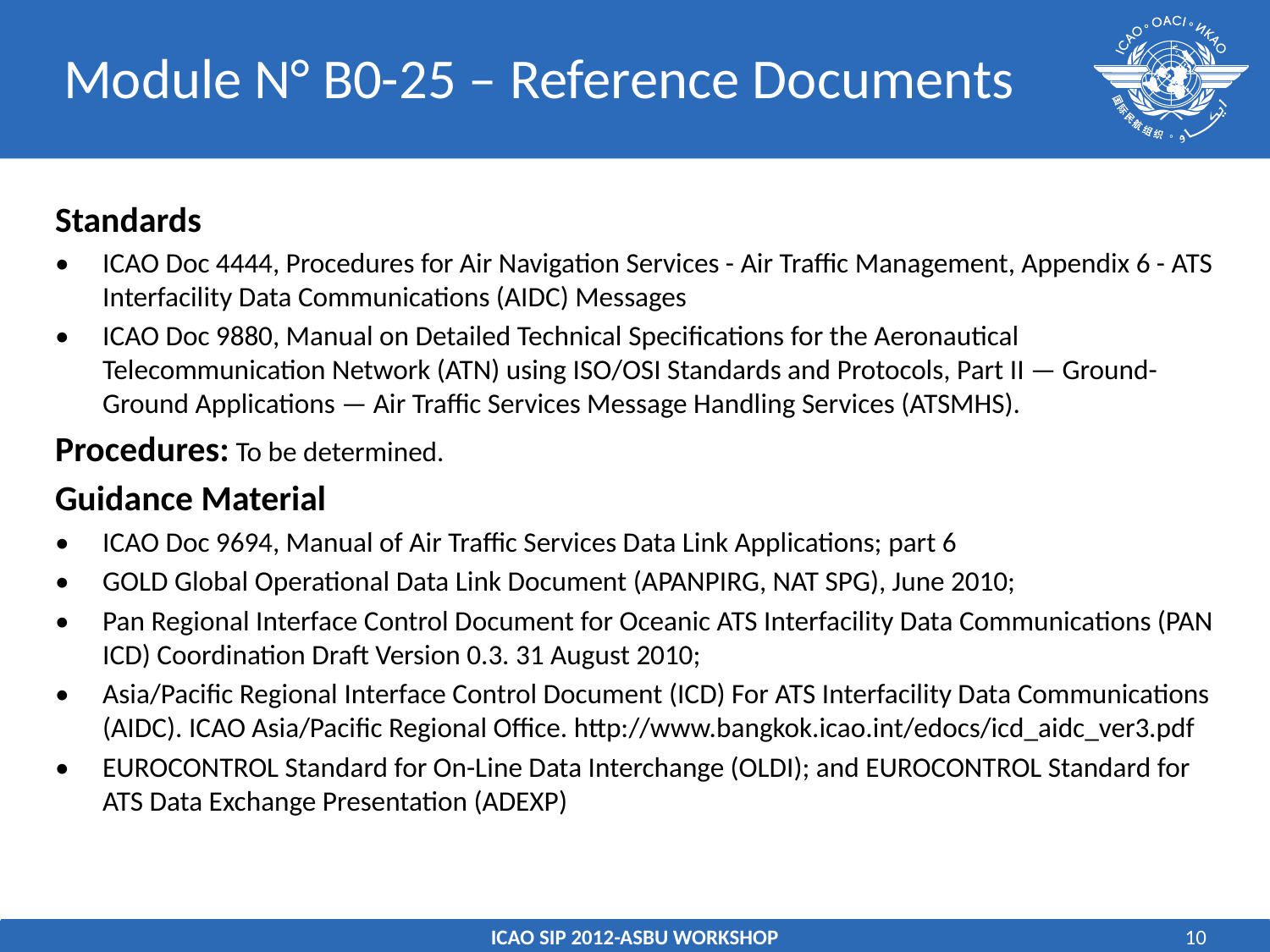

# Module N° B0-25 – Reference Documents
Standards
•	ICAO Doc 4444, Procedures for Air Navigation Services - Air Traffic Management, Appendix 6 - ATS Interfacility Data Communications (AIDC) Messages
•	ICAO Doc 9880, Manual on Detailed Technical Specifications for the Aeronautical Telecommunication Network (ATN) using ISO/OSI Standards and Protocols, Part II — Ground-Ground Applications — Air Traffic Services Message Handling Services (ATSMHS).
Procedures: To be determined.
Guidance Material
•	ICAO Doc 9694, Manual of Air Traffic Services Data Link Applications; part 6
•	GOLD Global Operational Data Link Document (APANPIRG, NAT SPG), June 2010;
•	Pan Regional Interface Control Document for Oceanic ATS Interfacility Data Communications (PAN ICD) Coordination Draft Version 0.3. 31 August 2010;
•	Asia/Pacific Regional Interface Control Document (ICD) For ATS Interfacility Data Communications (AIDC). ICAO Asia/Pacific Regional Office. http://www.bangkok.icao.int/edocs/icd_aidc_ver3.pdf
•	EUROCONTROL Standard for On-Line Data Interchange (OLDI); and EUROCONTROL Standard for ATS Data Exchange Presentation (ADEXP)

ICAO SIP 2012-ASBU WORKSHOP
10